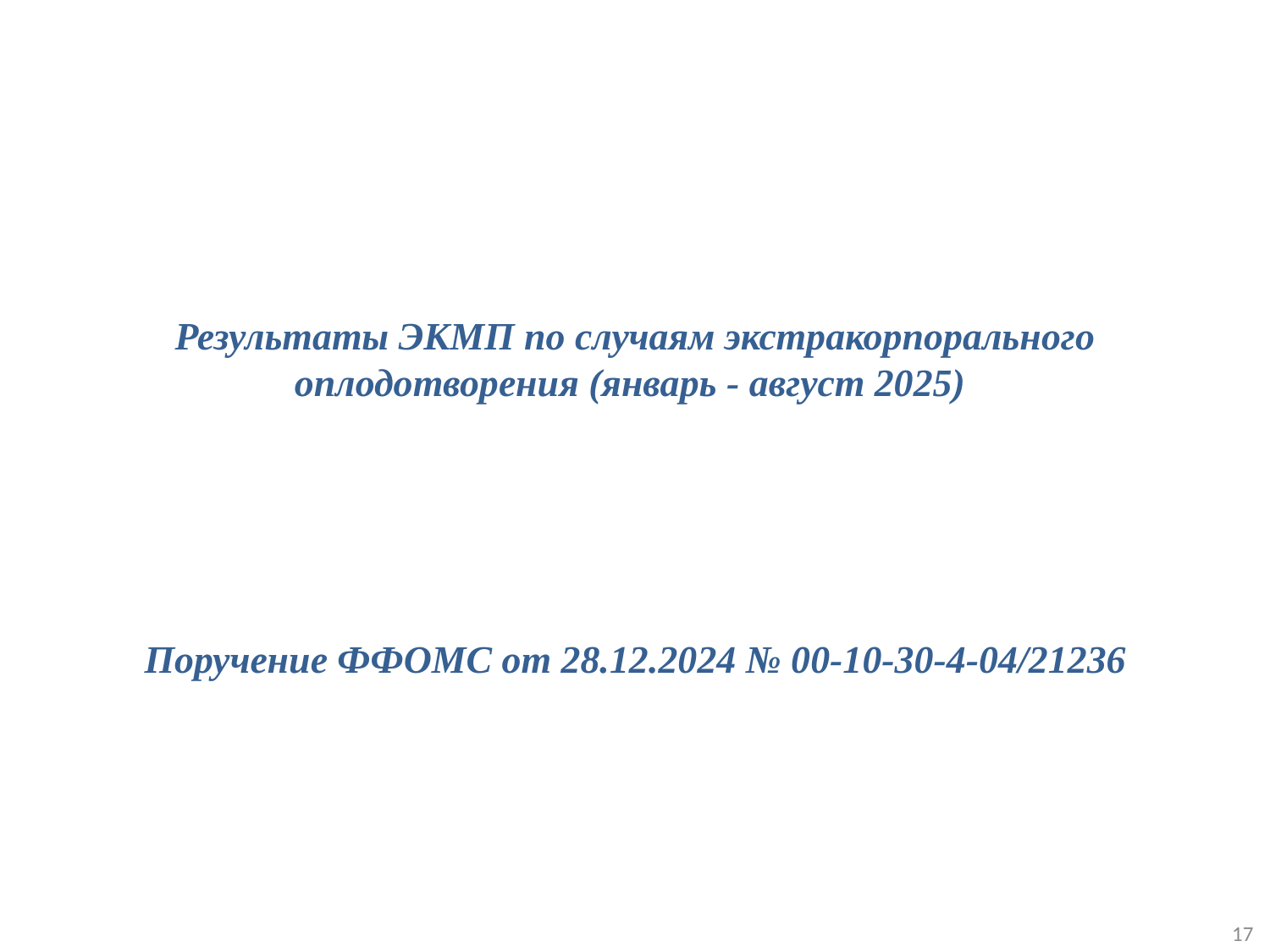

# Результаты ЭКМП по случаям экстракорпорального оплодотворения (январь - август 2025)
Поручение ФФОМС от 28.12.2024 № 00-10-30-4-04/21236
17